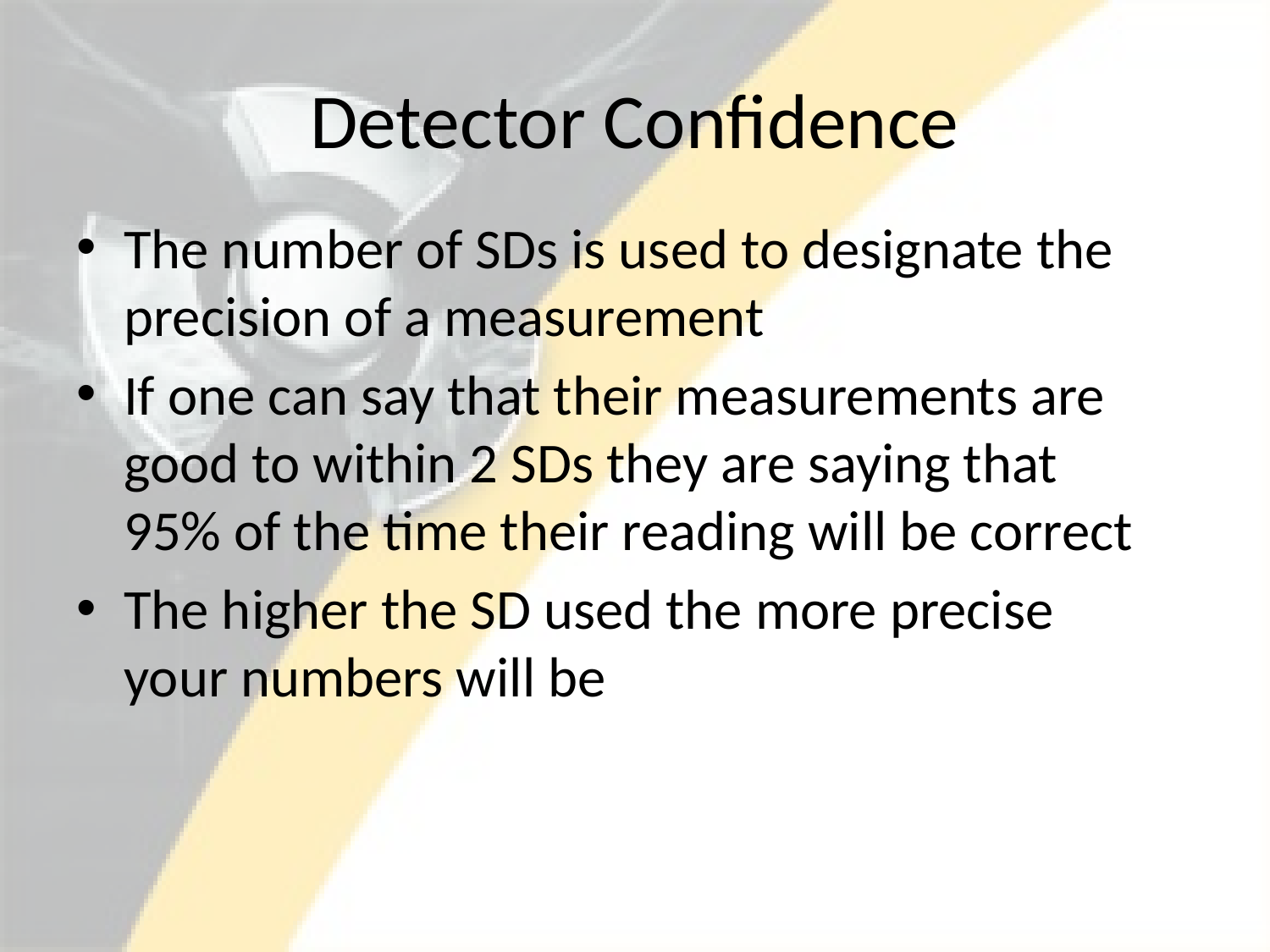

# Detector Confidence
The number of SDs is used to designate the precision of a measurement
If one can say that their measurements are good to within 2 SDs they are saying that 95% of the time their reading will be correct
The higher the SD used the more precise your numbers will be